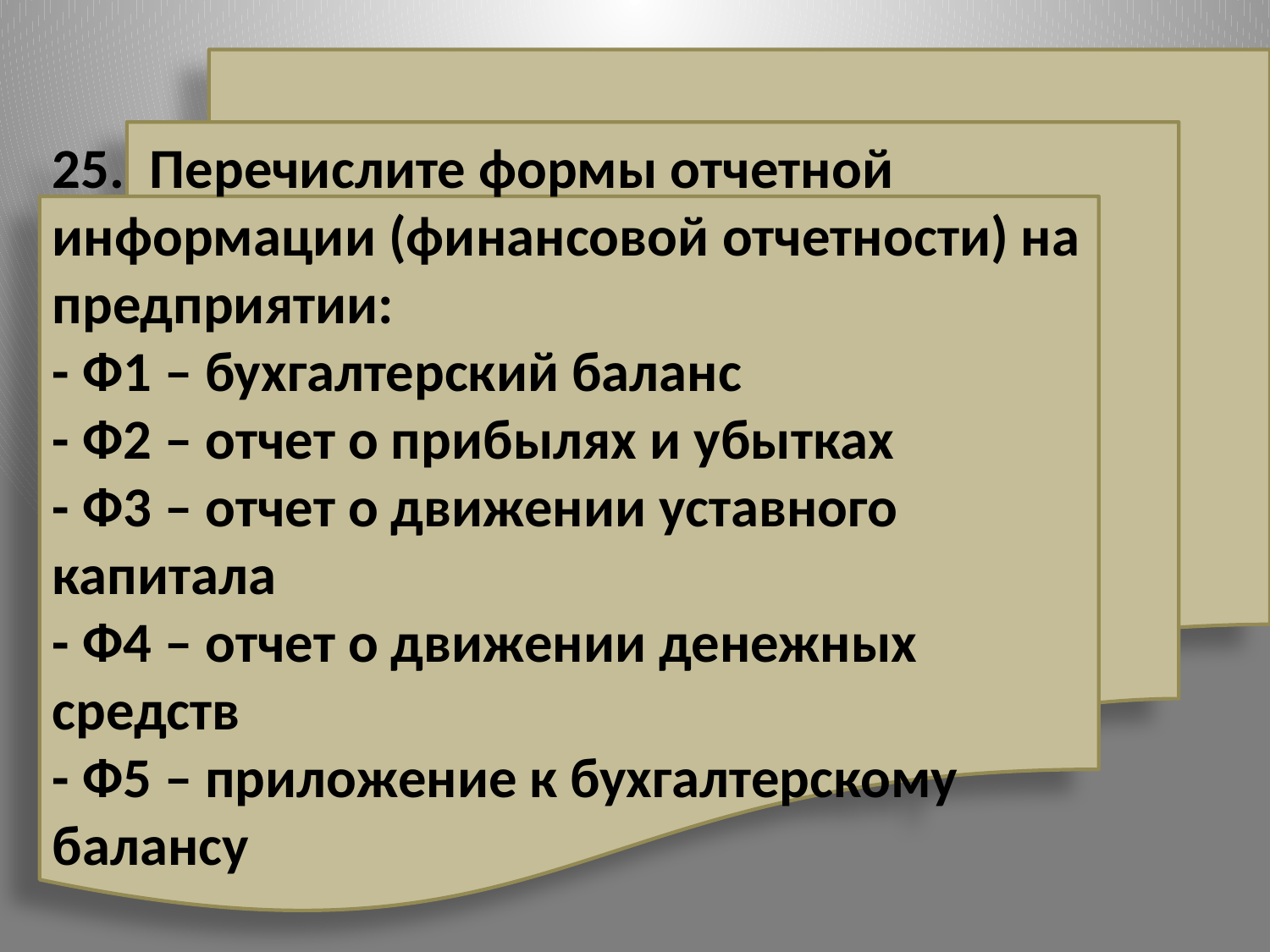

25.  Перечислите формы отчетной информации (финансовой отчетности) на предприятии:
- Ф1 – бухгалтерский баланс
- Ф2 – отчет о прибылях и убытках
- Ф3 – отчет о движении уставного капитала
- Ф4 – отчет о движении денежных средств
- Ф5 – приложение к бухгалтерскому балансу